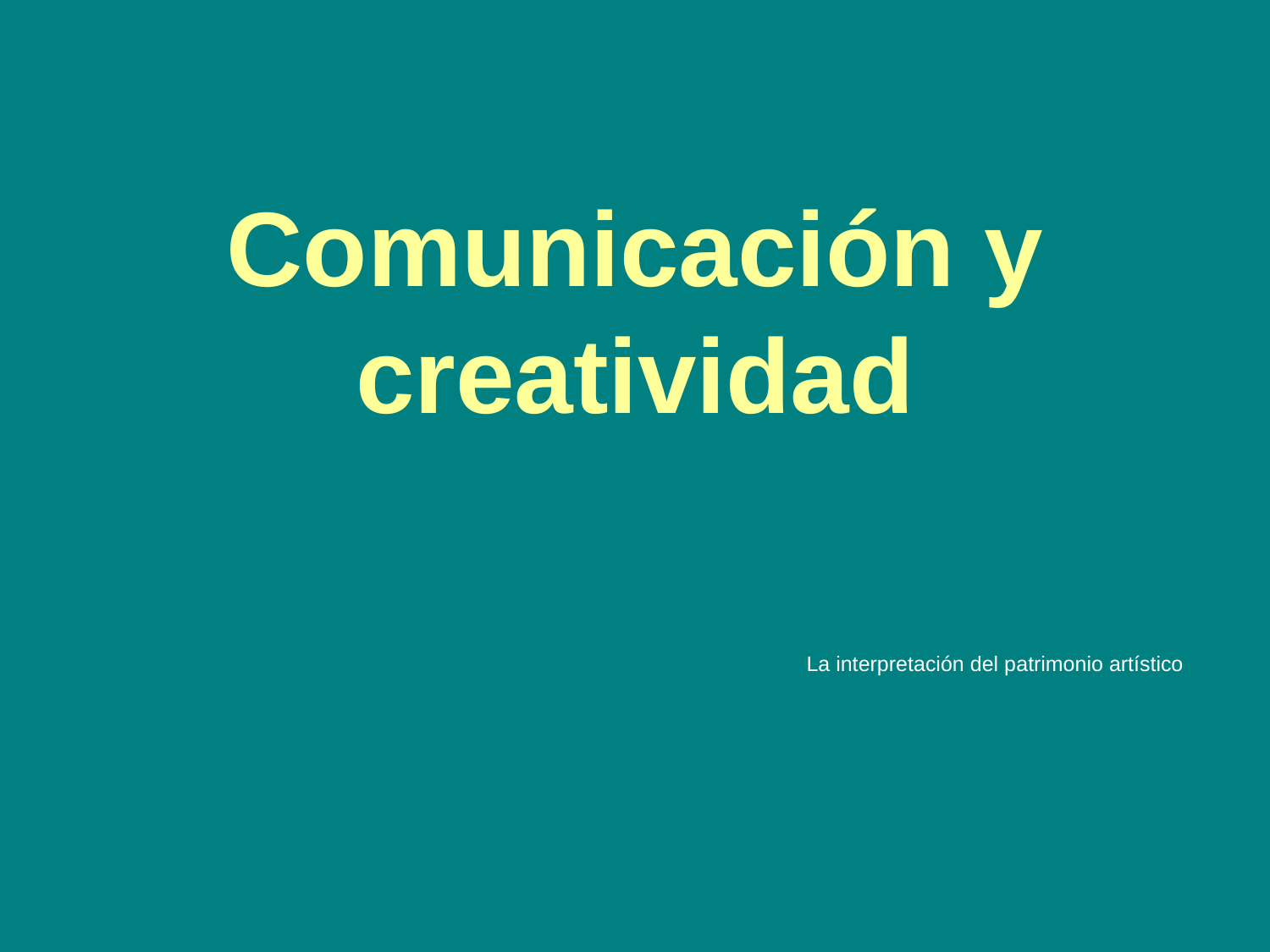

# Comunicación y creatividad

					La interpretación del patrimonio artístico